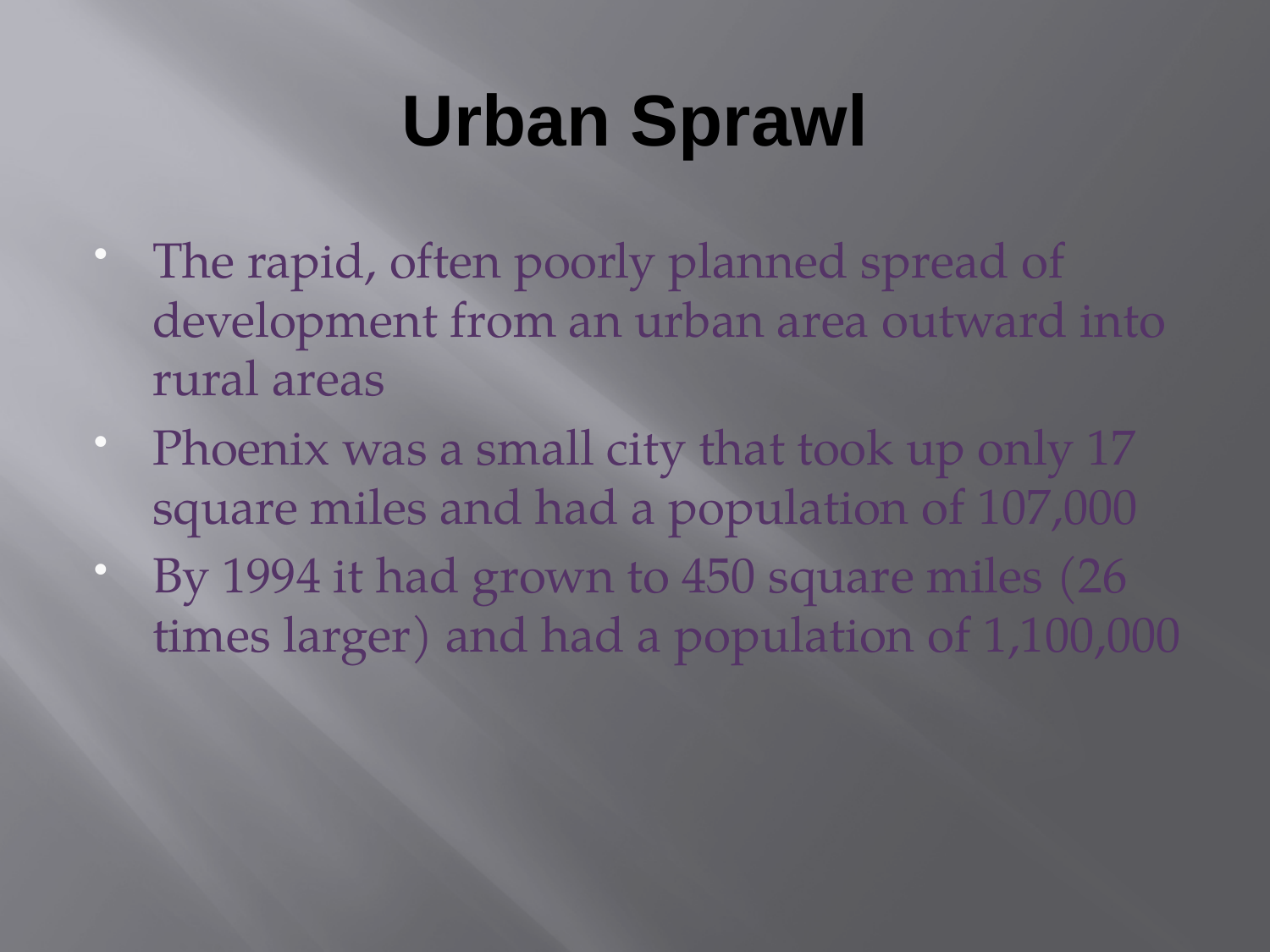

# Urban Sprawl
The rapid, often poorly planned spread of development from an urban area outward into rural areas
Phoenix was a small city that took up only 17 square miles and had a population of 107,000
By 1994 it had grown to 450 square miles (26 times larger) and had a population of 1,100,000